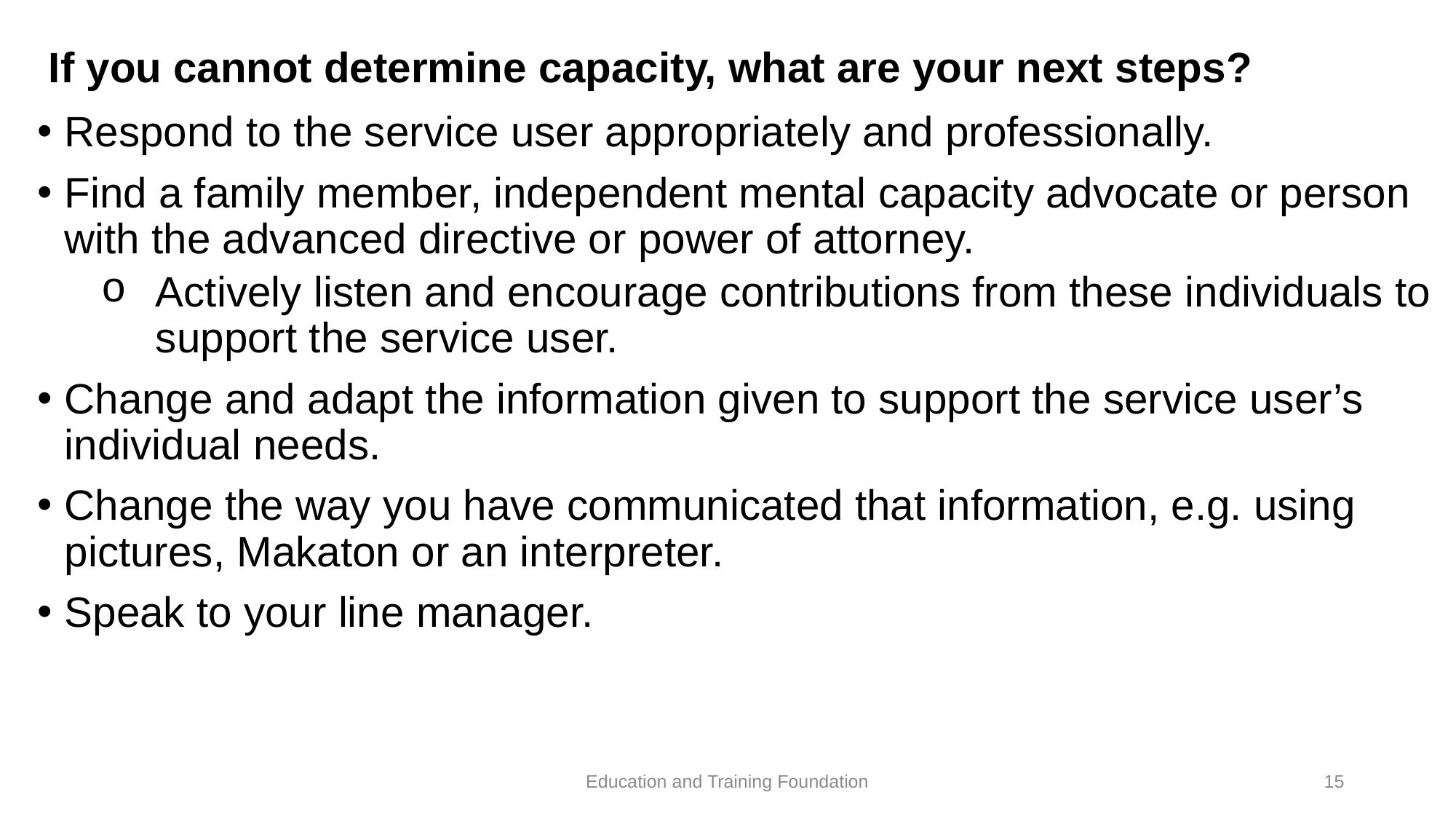

# If you cannot determine capacity, what are your next steps?
Respond to the service user appropriately and professionally.
Find a family member, independent mental capacity advocate or person with the advanced directive or power of attorney.
Actively listen and encourage contributions from these individuals to support the service user.
Change and adapt the information given to support the service user’s individual needs.
Change the way you have communicated that information, e.g. using pictures, Makaton or an interpreter.
Speak to your line manager.

Education and Training Foundation
15